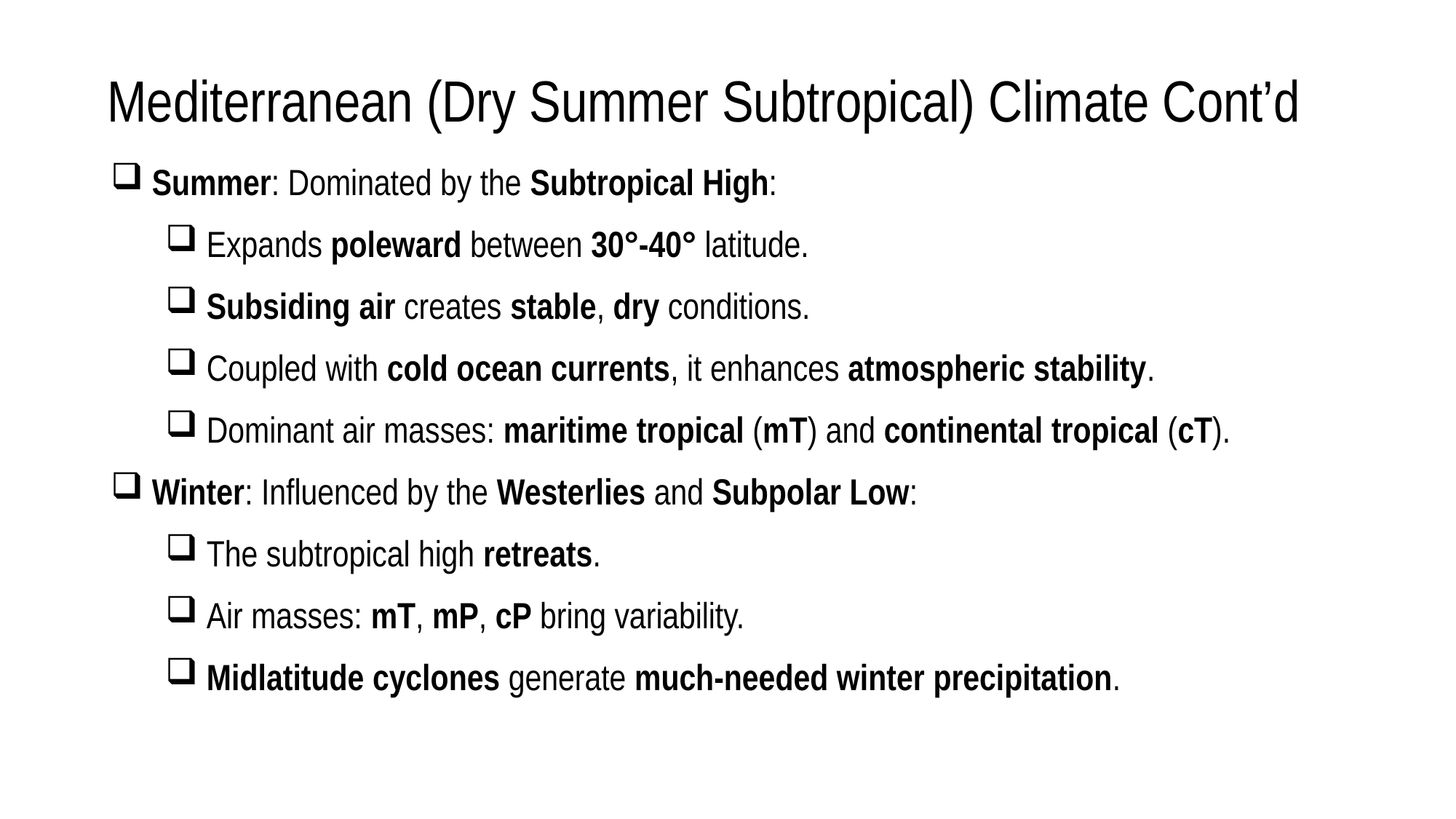

# Mediterranean (Dry Summer Subtropical) Climate Cont’d
 Summer: Dominated by the Subtropical High:
 Expands poleward between 30°-40° latitude.
 Subsiding air creates stable, dry conditions.
 Coupled with cold ocean currents, it enhances atmospheric stability.
 Dominant air masses: maritime tropical (mT) and continental tropical (cT).
 Winter: Influenced by the Westerlies and Subpolar Low:
 The subtropical high retreats.
 Air masses: mT, mP, cP bring variability.
 Midlatitude cyclones generate much-needed winter precipitation.